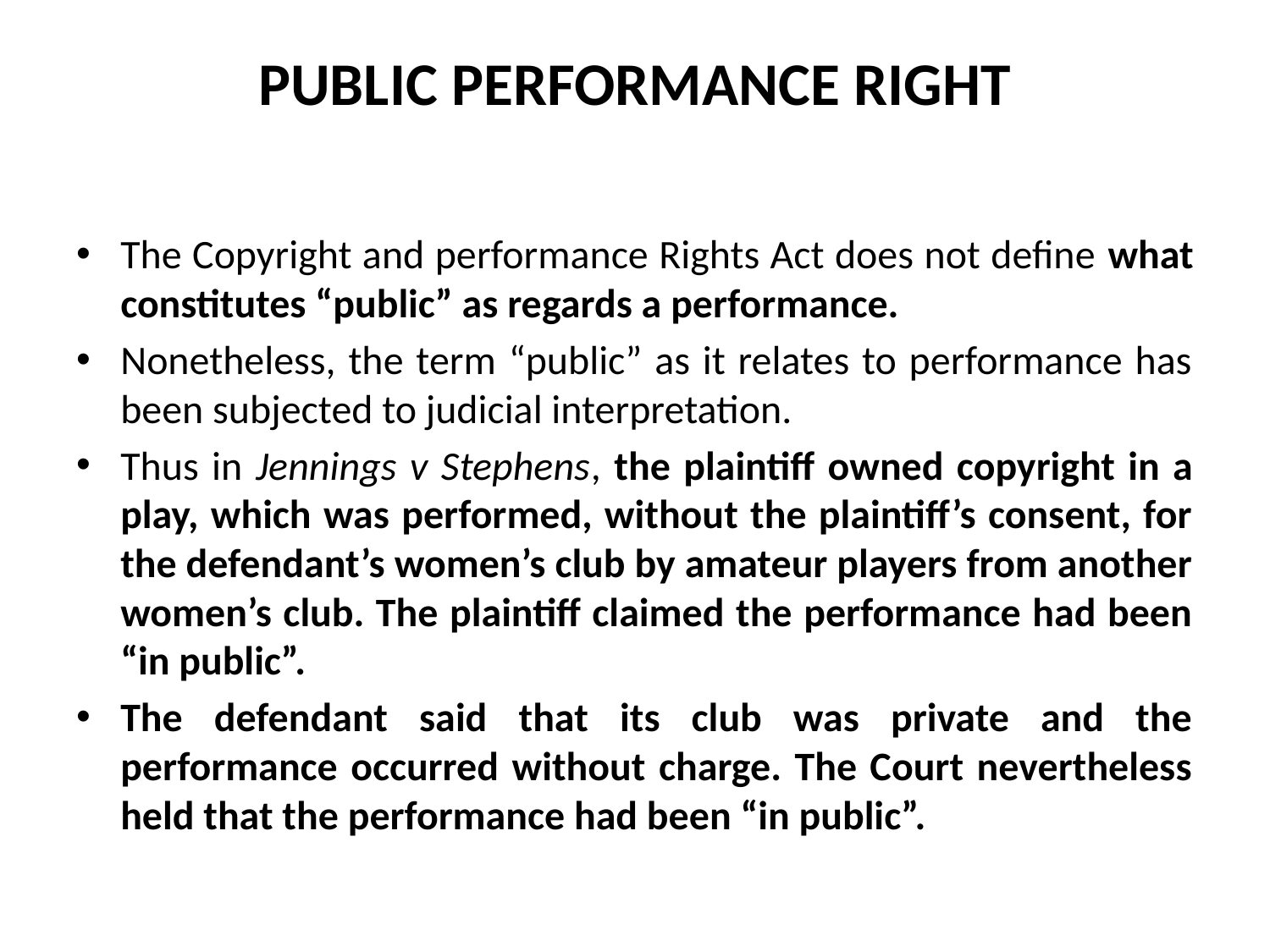

# PUBLIC PERFORMANCE RIGHT
The Copyright and performance Rights Act does not define what constitutes “public” as regards a performance.
Nonetheless, the term “public” as it relates to performance has been subjected to judicial interpretation.
Thus in Jennings v Stephens, the plaintiff owned copyright in a play, which was performed, without the plaintiff’s consent, for the defendant’s women’s club by amateur players from another women’s club. The plaintiff claimed the performance had been “in public”.
The defendant said that its club was private and the performance occurred without charge. The Court nevertheless held that the performance had been “in public”.